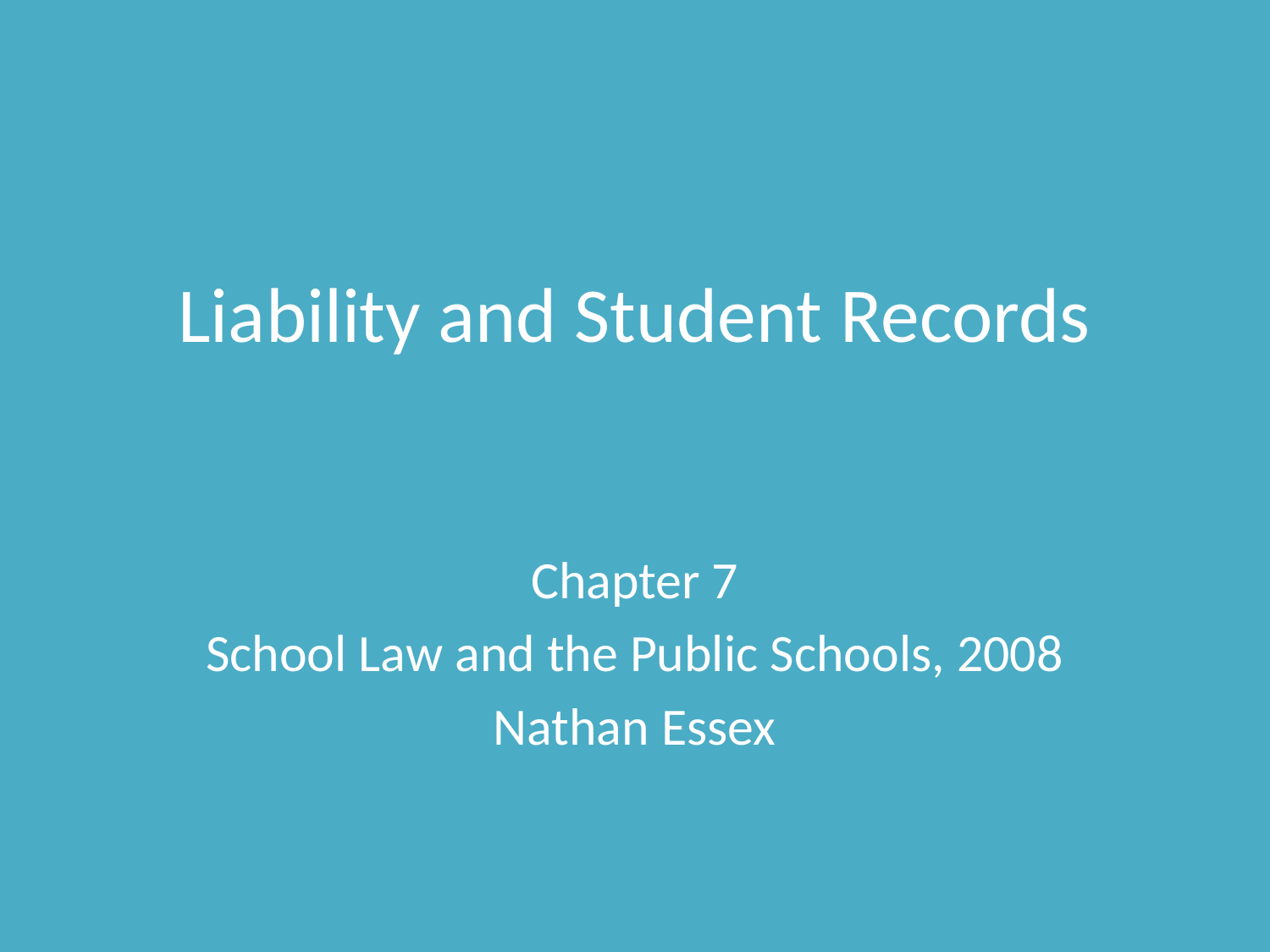

# Liability and Student Records
Chapter 7
School Law and the Public Schools, 2008
Nathan Essex